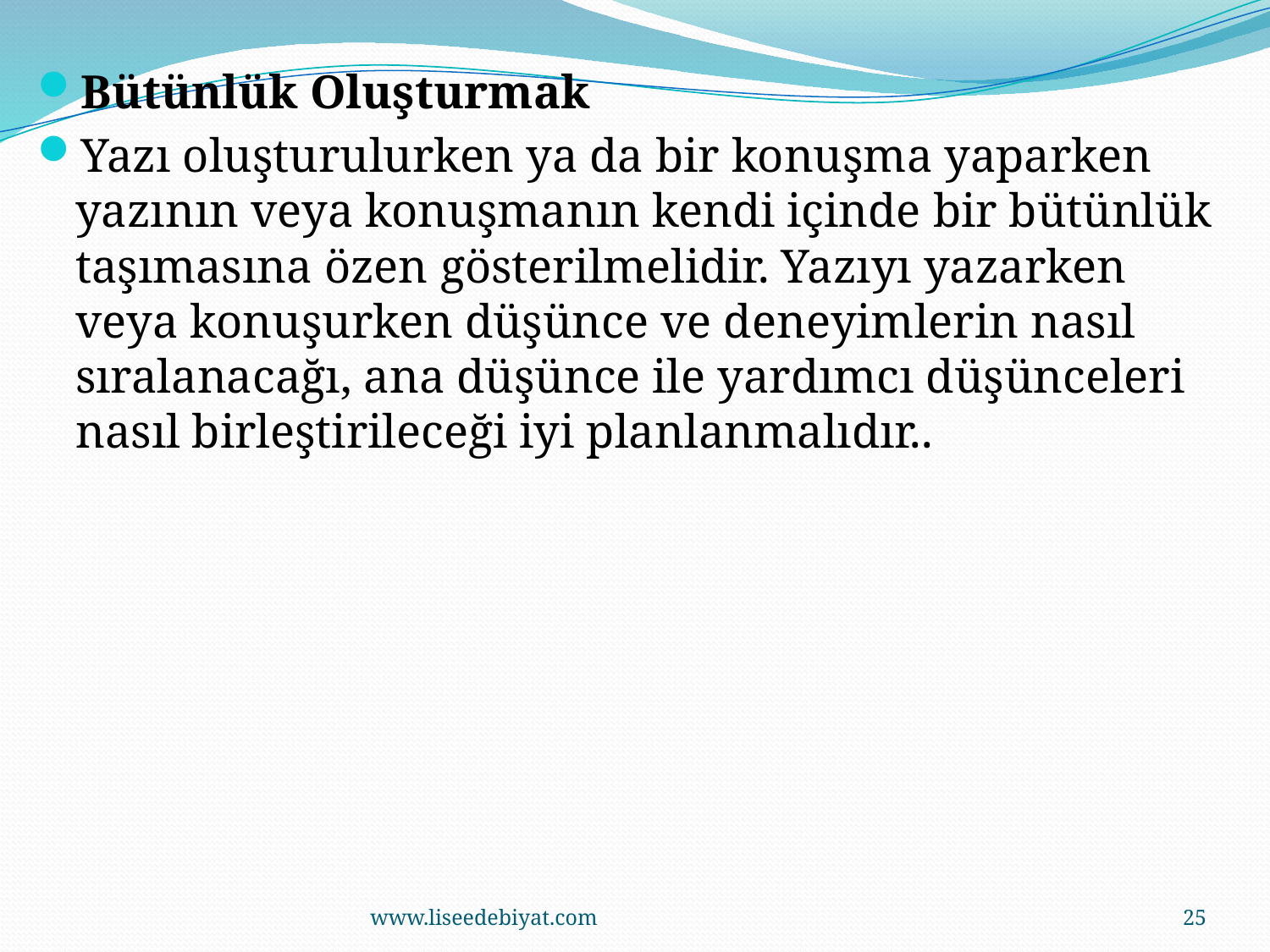

Bütünlük Oluşturmak
Yazı oluşturulurken ya da bir konuşma yaparken yazının veya konuşmanın kendi içinde bir bütünlük taşımasına özen gösterilmelidir. Yazıyı yazarken veya konuşurken düşünce ve deneyimlerin nasıl sıralanacağı, ana düşünce ile yardımcı düşünceleri nasıl birleştirileceği iyi planlanmalıdır..

www.liseedebiyat.com
25